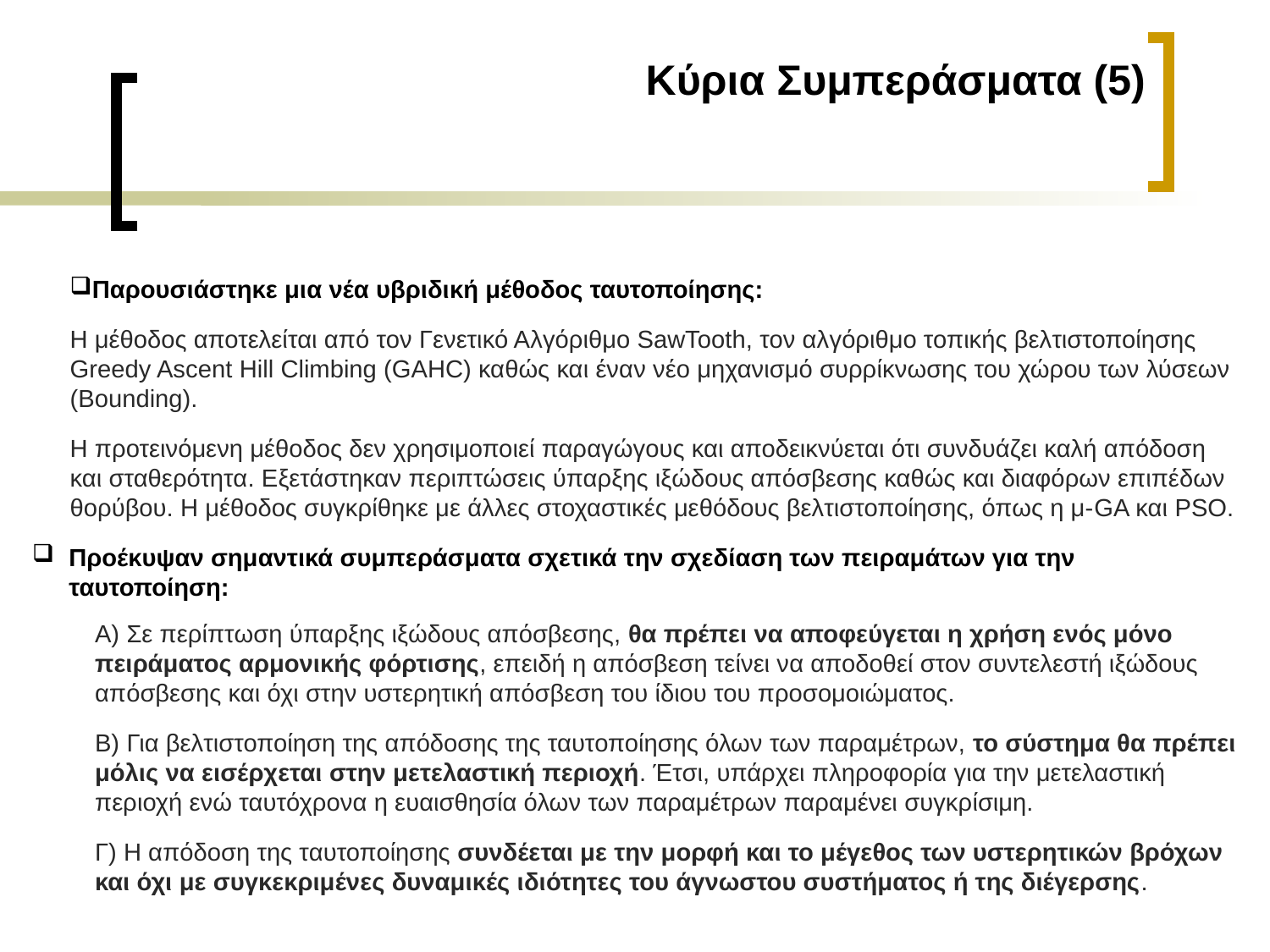

Κύρια Συμπεράσματα (5)
Παρουσιάστηκε μια νέα υβριδική μέθοδος ταυτοποίησης:
Η μέθοδος αποτελείται από τον Γενετικό Αλγόριθμο SawTooth, τον αλγόριθμο τοπικής βελτιστοποίησης Greedy Ascent Hill Climbing (GAHC) καθώς και έναν νέο μηχανισμό συρρίκνωσης του χώρου των λύσεων (Bounding).
Η προτεινόμενη μέθοδος δεν χρησιμοποιεί παραγώγους και αποδεικνύεται ότι συνδυάζει καλή απόδοση και σταθερότητα. Εξετάστηκαν περιπτώσεις ύπαρξης ιξώδους απόσβεσης καθώς και διαφόρων επιπέδων θορύβου. Η μέθοδος συγκρίθηκε με άλλες στοχαστικές μεθόδους βελτιστοποίησης, όπως η μ-GA και PSO.
Προέκυψαν σημαντικά συμπεράσματα σχετικά την σχεδίαση των πειραμάτων για την ταυτοποίηση:
Α) Σε περίπτωση ύπαρξης ιξώδους απόσβεσης, θα πρέπει να αποφεύγεται η χρήση ενός μόνο πειράματος αρμονικής φόρτισης, επειδή η απόσβεση τείνει να αποδοθεί στον συντελεστή ιξώδους απόσβεσης και όχι στην υστερητική απόσβεση του ίδιου του προσομοιώματος.
Β) Για βελτιστοποίηση της απόδοσης της ταυτοποίησης όλων των παραμέτρων, το σύστημα θα πρέπει μόλις να εισέρχεται στην μετελαστική περιοχή. Έτσι, υπάρχει πληροφορία για την μετελαστική περιοχή ενώ ταυτόχρονα η ευαισθησία όλων των παραμέτρων παραμένει συγκρίσιμη.
Γ) Η απόδοση της ταυτοποίησης συνδέεται με την μορφή και το μέγεθος των υστερητικών βρόχων και όχι με συγκεκριμένες δυναμικές ιδιότητες του άγνωστου συστήματος ή της διέγερσης.